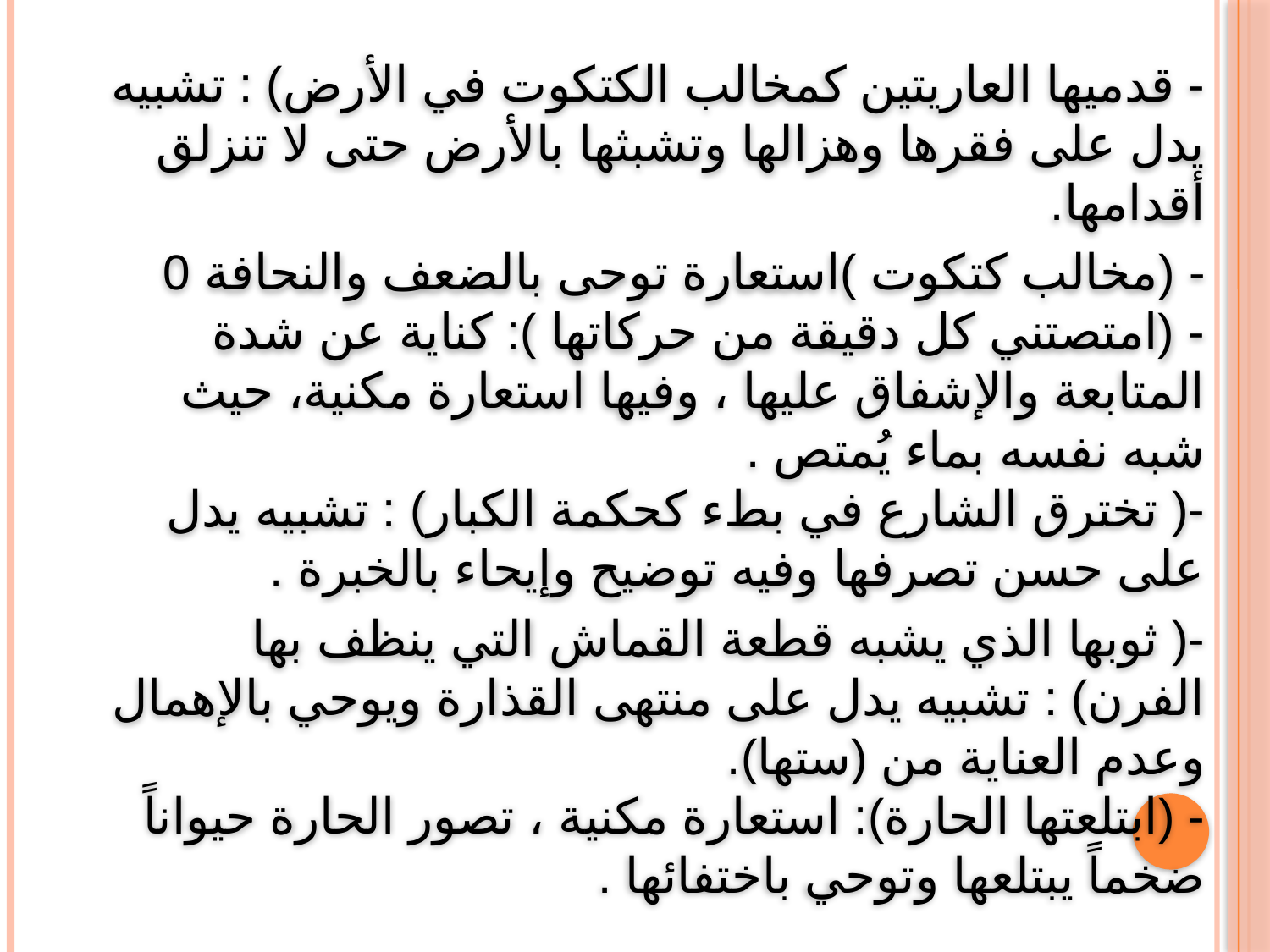

- قدميها العاريتين كمخالب الكتكوت في الأرض) : تشبيه يدل على فقرها وهزالها وتشبثها بالأرض حتى لا تنزلق أقدامها.
- (مخالب كتكوت )استعارة توحى بالضعف والنحافة 0
- (امتصتني كل دقيقة من حركاتها ): كناية عن شدة المتابعة والإشفاق عليها ، وفيها استعارة مكنية، حيث شبه نفسه بماء يُمتص .
-( تخترق الشارع في بطء كحكمة الكبار) : تشبيه يدل على حسن تصرفها وفيه توضيح وإيحاء بالخبرة .
-( ثوبها الذي يشبه قطعة القماش التي ينظف بها الفرن) : تشبيه يدل على منتهى القذارة ويوحي بالإهمال وعدم العناية من (ستها).
- (ابتلعتها الحارة): استعارة مكنية ، تصور الحارة حيواناً ضخماً يبتلعها وتوحي باختفائها .